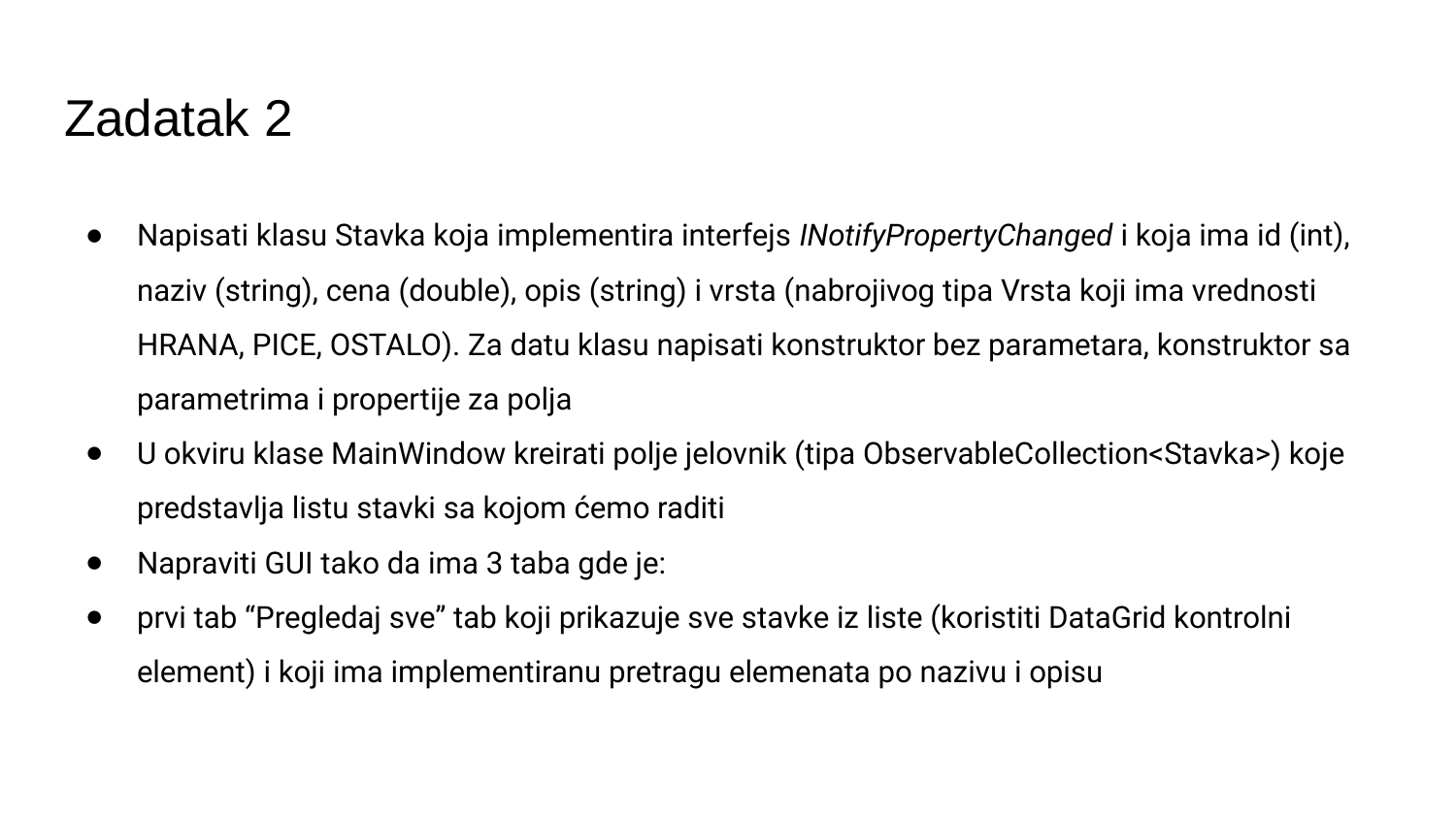

# Zadatak 2
Napisati klasu Stavka koja implementira interfejs INotifyPropertyChanged i koja ima id (int), naziv (string), cena (double), opis (string) i vrsta (nabrojivog tipa Vrsta koji ima vrednosti HRANA, PICE, OSTALO). Za datu klasu napisati konstruktor bez parametara, konstruktor sa parametrima i propertije za polja
U okviru klase MainWindow kreirati polje jelovnik (tipa ObservableCollection<Stavka>) koje predstavlja listu stavki sa kojom ćemo raditi
Napraviti GUI tako da ima 3 taba gde je:
prvi tab “Pregledaj sve” tab koji prikazuje sve stavke iz liste (koristiti DataGrid kontrolni element) i koji ima implementiranu pretragu elemenata po nazivu i opisu